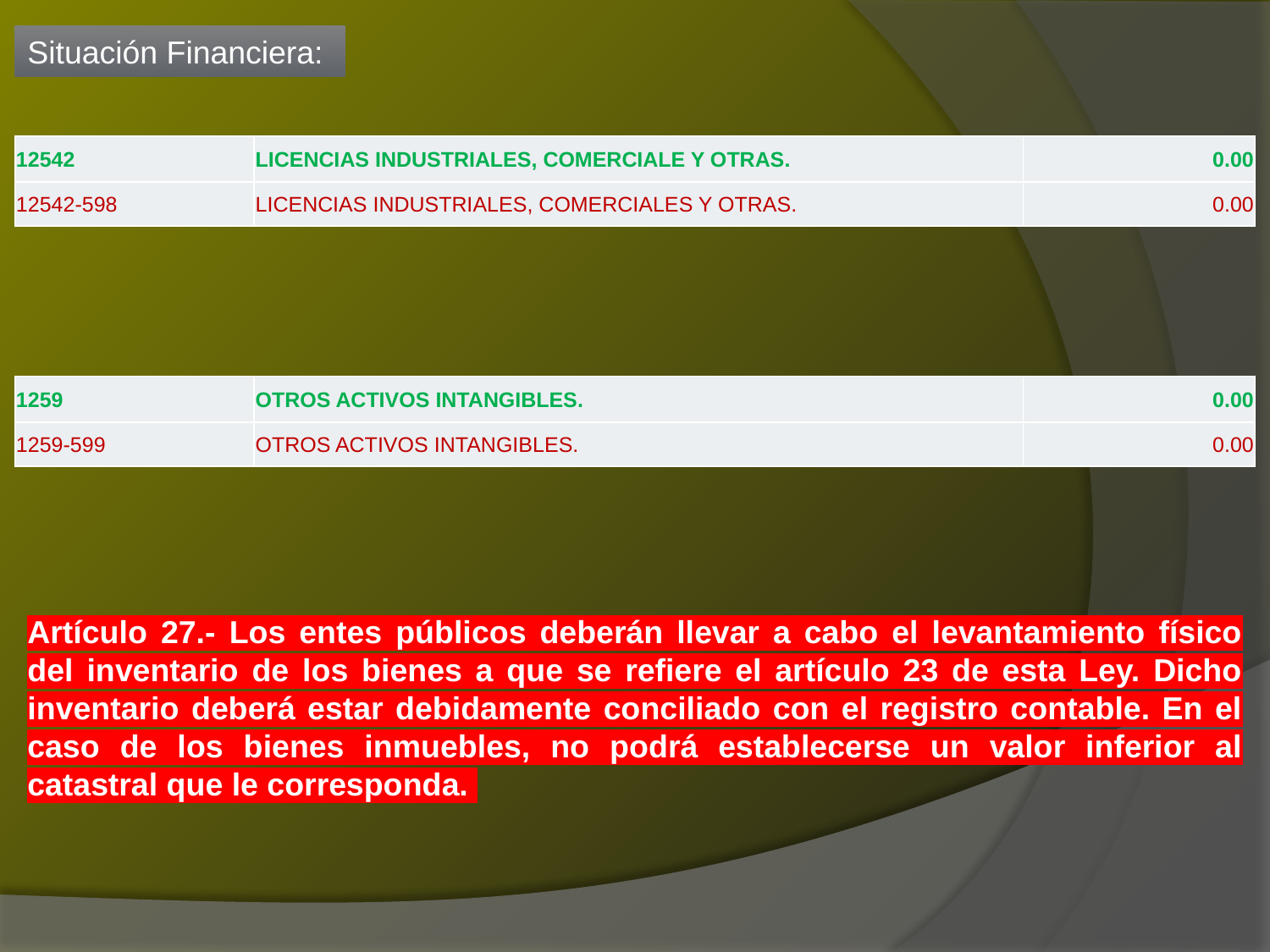

Situación Financiera:
| 12542 | LICENCIAS INDUSTRIALES, COMERCIALE Y OTRAS. | 0.00 |
| --- | --- | --- |
| 12542-598 | LICENCIAS INDUSTRIALES, COMERCIALES Y OTRAS. | 0.00 |
| 1259 | OTROS ACTIVOS INTANGIBLES. | 0.00 |
| --- | --- | --- |
| 1259-599 | OTROS ACTIVOS INTANGIBLES. | 0.00 |
Artículo 27.- Los entes públicos deberán llevar a cabo el levantamiento físico del inventario de los bienes a que se refiere el artículo 23 de esta Ley. Dicho inventario deberá estar debidamente conciliado con el registro contable. En el caso de los bienes inmuebles, no podrá establecerse un valor inferior al catastral que le corresponda.